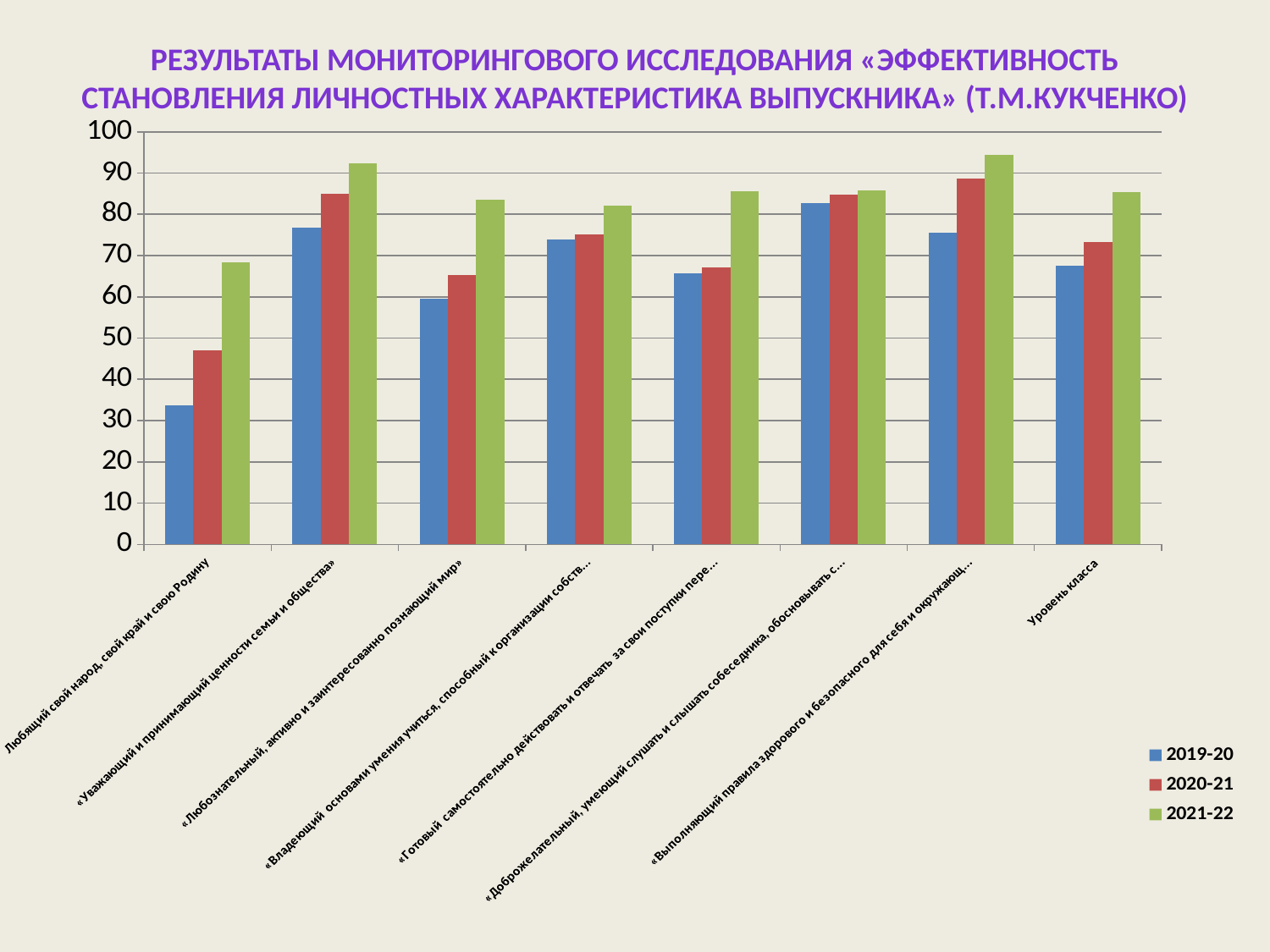

# Результаты мониторингового исследования «Эффективность становления личностных характеристика выпускника» (Т.М.Кукченко)

### Chart

| Category | 2019-20 | 2020-21 | 2021-22 |
|---|---|---|---|
| Любящий свой народ, свой край и свою Родину | 33.75 | 47.0 | 68.28 |
| «Уважающий и принимающий ценности семьи и общества» | 76.7 | 84.91 | 92.44 |
| «Любознательный, активно и заинтересованно познающий мир» | 59.5 | 65.3 | 83.52 |
| «Владеющий  основами умения учиться, способный к организации собственной деятельности»  | 73.9 | 75.21 | 82.2 |
| «Готовый  самостоятельно действовать и отвечать  за свои поступки перед семьёй и обществом»  | 65.6 | 67.1 | 85.56 |
| «Доброжелательный, умеющий слушать и слышать собеседника, обосновывать свою позицию, высказывать своё мнение»  | 82.7 | 84.8 | 85.84 |
| «Выполняющий правила здорового и безопасного для себя и окружающих образа жизни»  | 75.6 | 88.6 | 94.44 |
| Уровень класса  | 67.6 | 73.3 | 85.4 |